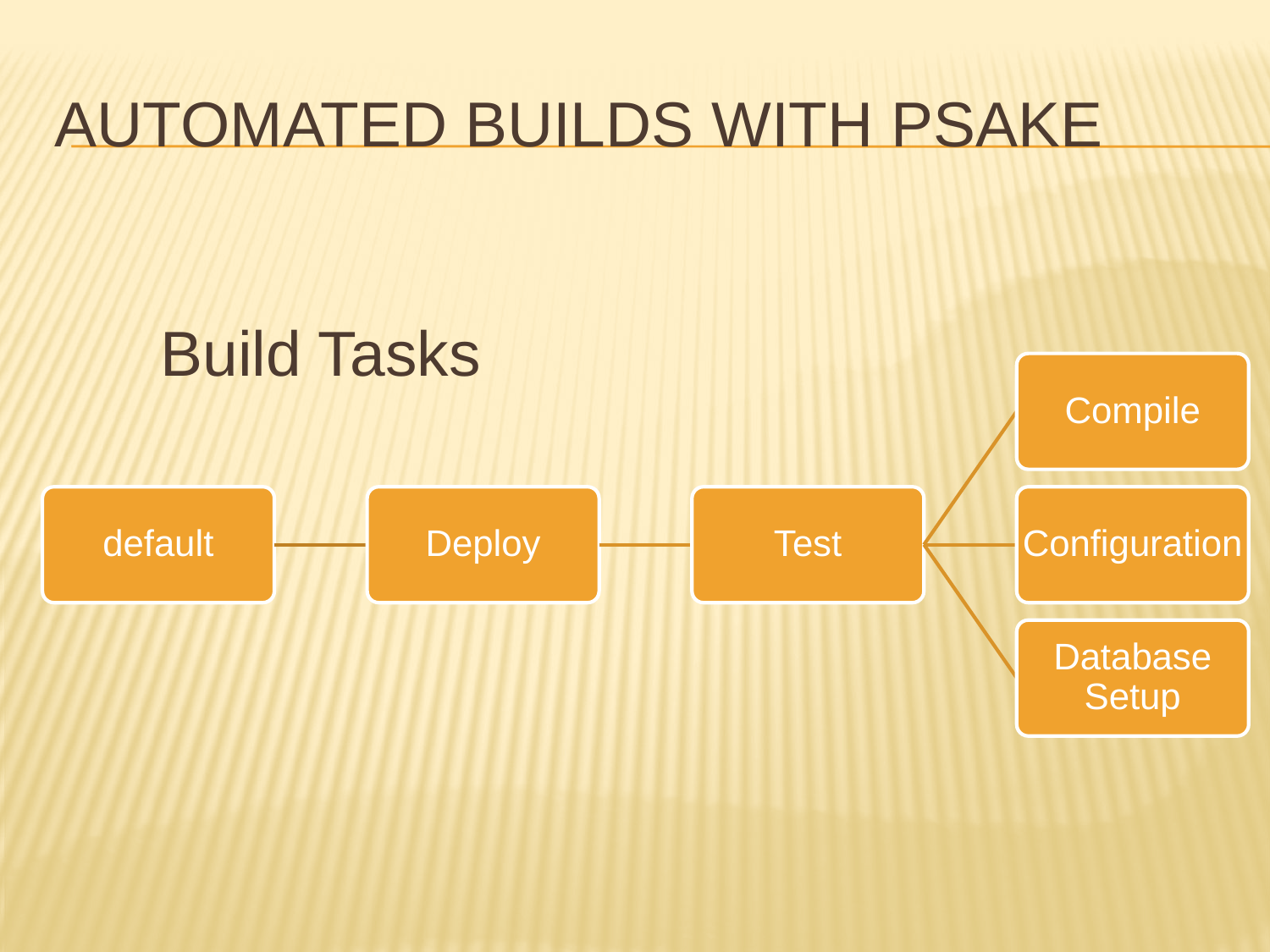

# Automated Builds with PSake
default

Deploy

Test

Compile

Configuration

Database Setup
Build Tasks